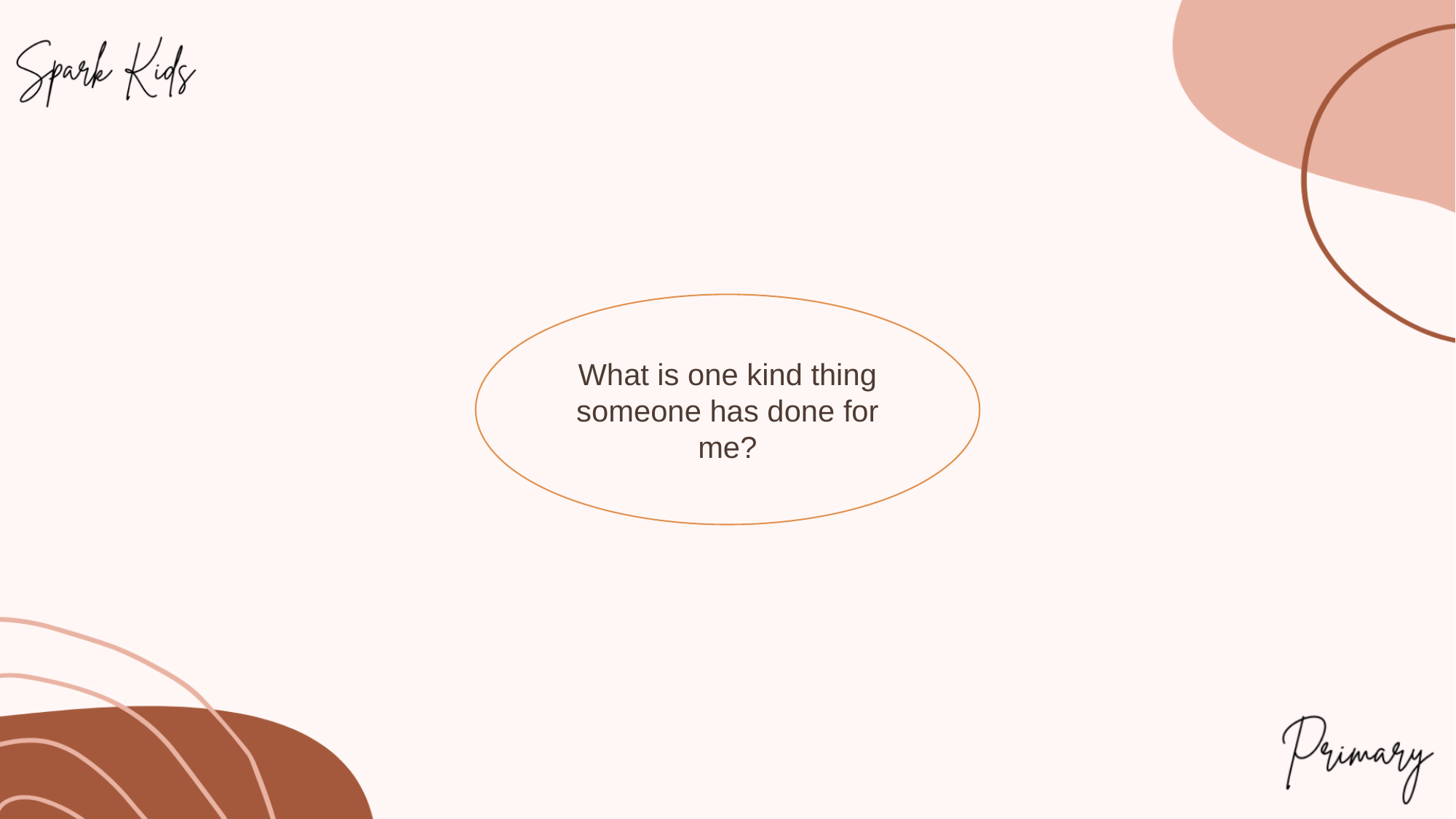

What is one kind thing someone has done for me?